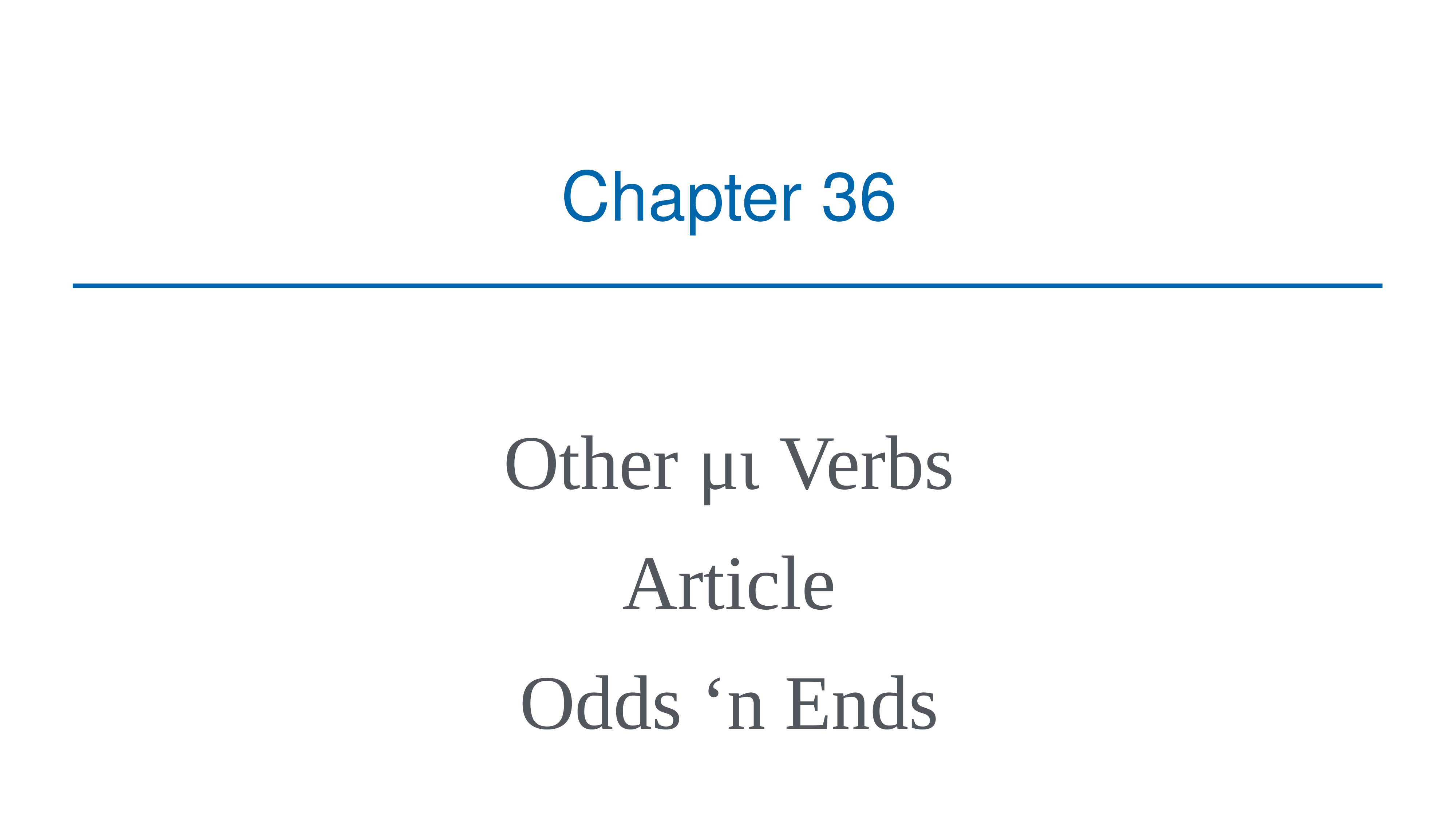

# Chapter 36
Other μι Verbs
Article
Odds ‘n Ends